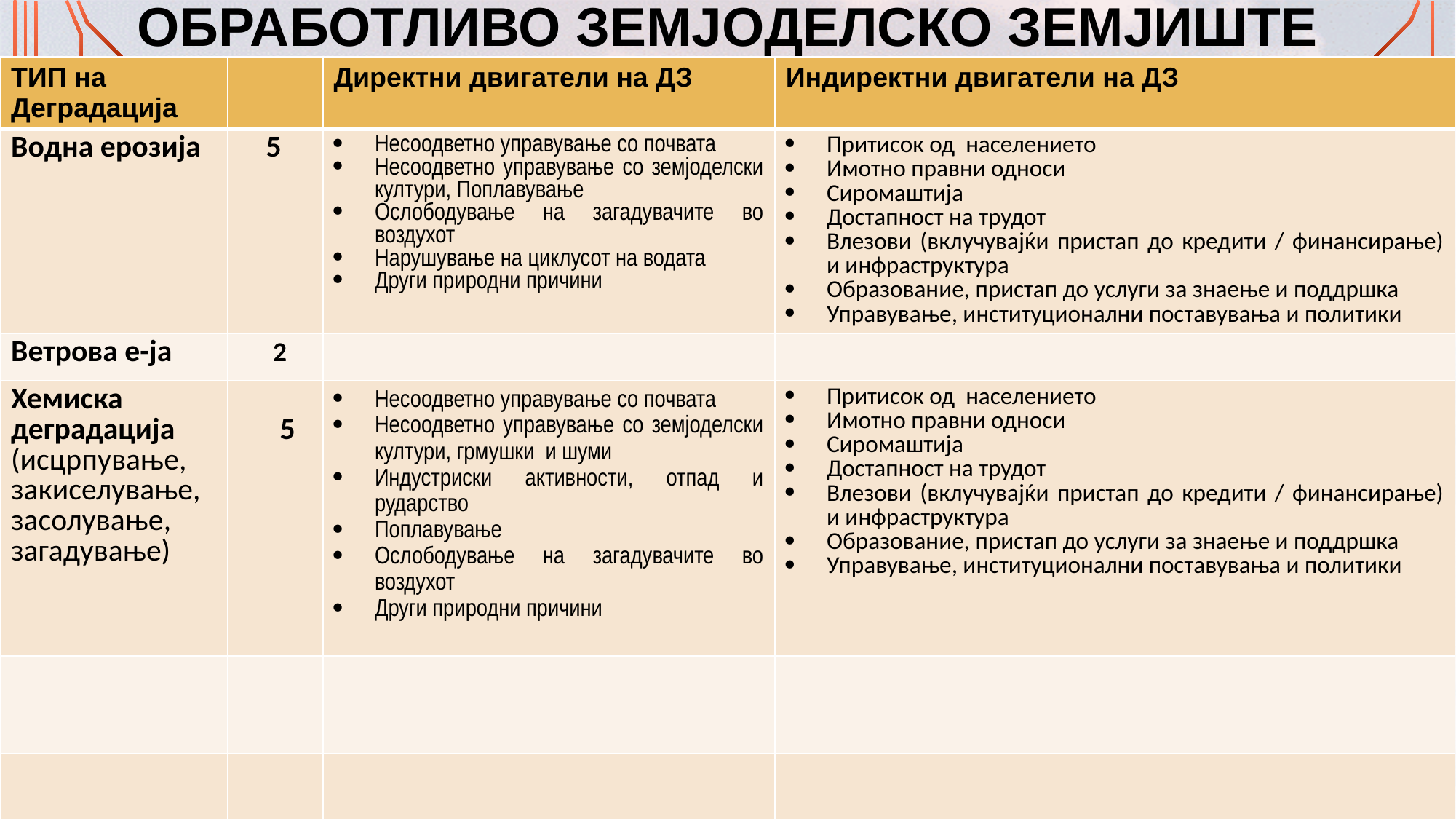

# Обработливо земјоделско земјиште
| ТИП на Деградација |  | Директни двигатели на ДЗ | Индиректни двигатели на ДЗ |
| --- | --- | --- | --- |
| Водна ерозија | 5 | Несоодветно управување со почвата Несоодветно управување со земјоделски култури, Поплавување Ослободување на загадувачите во воздухот Нарушување на циклусот на водата Други природни причини | Притисок од населението Имотно правни односи Сиромаштија Достапност на трудот Влезови (вклучувајќи пристап до кредити / финансирање) и инфраструктура Образование, пристап до услуги за знаење и поддршка Управување, институционални поставувања и политики |
| Ветрова е-ја | 2 |  |  |
| Хемиска деградација (исцрпување, закиселување, засолување, загадување) | 5 | Несоодветно управување со почвата Несоодветно управување со земјоделски култури, грмушки и шуми Индустриски активности, отпад и рударство Поплавување Ослободување на загадувачите во воздухот Други природни причини | Притисок од населението Имотно правни односи Сиромаштија Достапност на трудот Влезови (вклучувајќи пристап до кредити / финансирање) и инфраструктура Образование, пристап до услуги за знаење и поддршка Управување, институционални поставувања и политики |
|  |  |  |  |
|  |  |  |  |
|  |  |  |  |